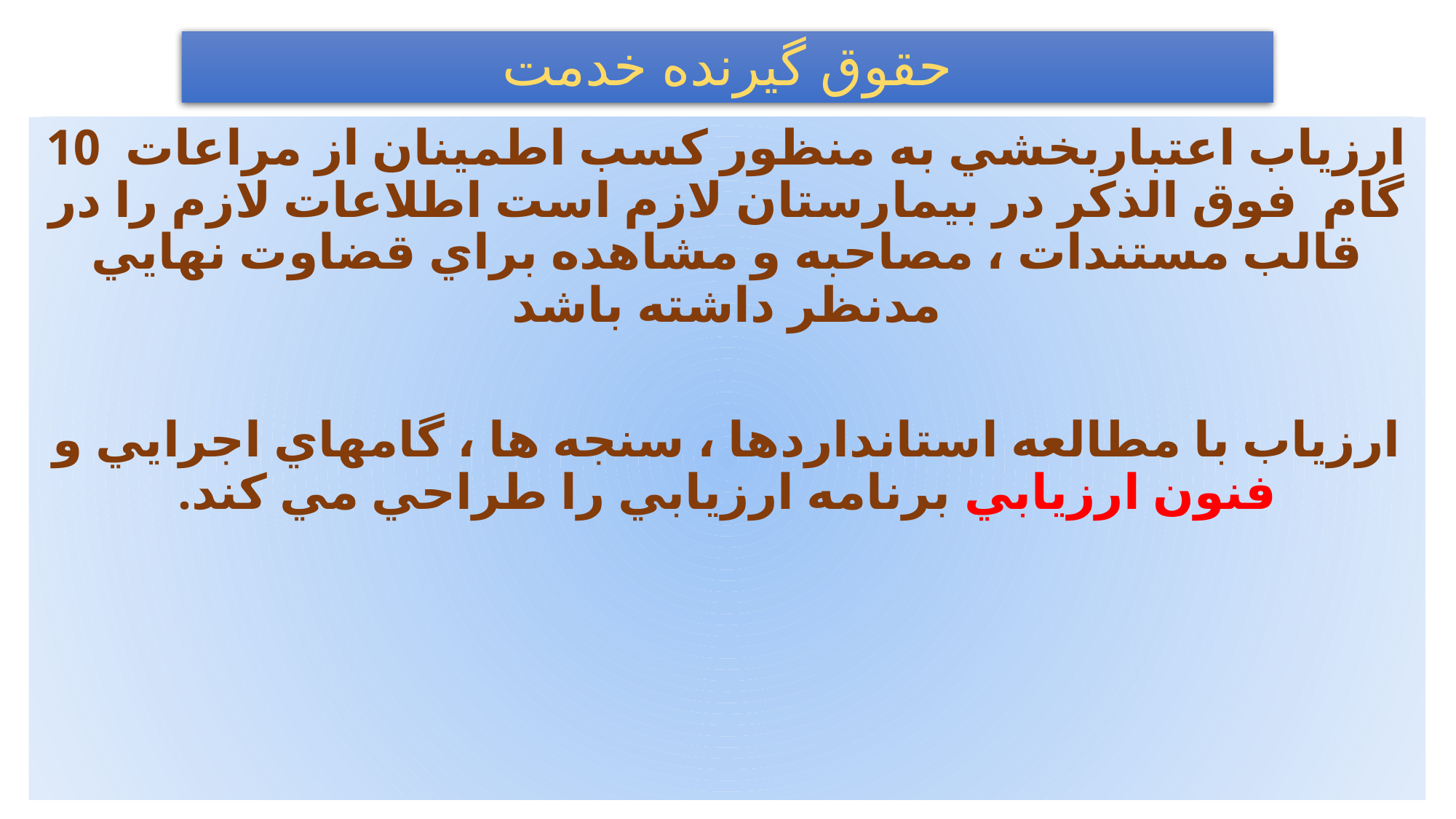

# حقوق گيرنده خدمت
ارزياب اعتباربخشي به منظور کسب اطمينان از مراعات  10 گام  فوق الذکر در بيمارستان لازم است اطلاعات لازم را در قالب مستندات ، مصاحبه و مشاهده براي قضاوت نهايي مدنظر داشته باشد

ارزياب با مطالعه استانداردها ، سنجه ها ، گامهاي اجرايي و فنون ارزيابي برنامه ارزيابي را طراحي مي کند.